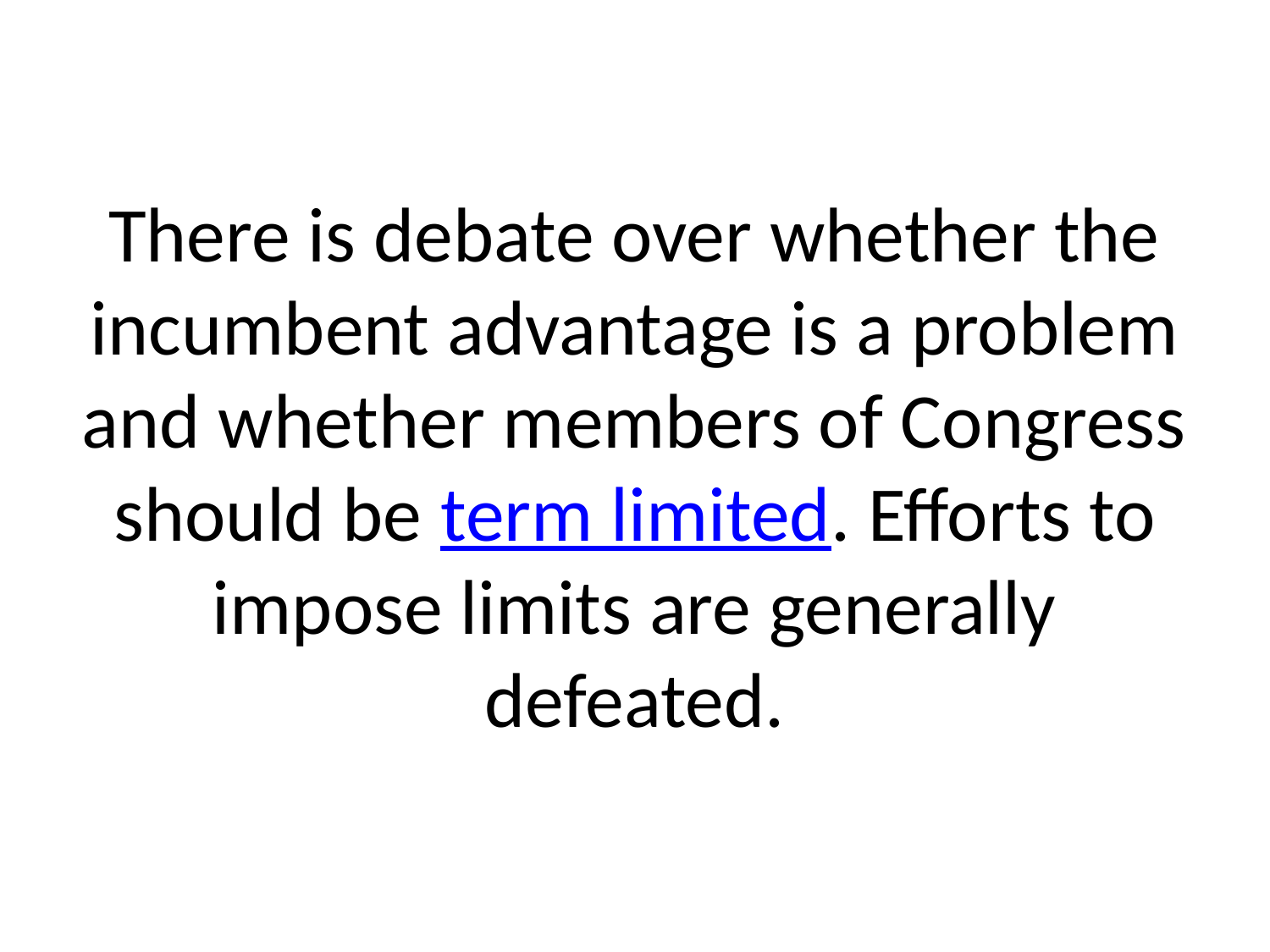

# There is debate over whether the incumbent advantage is a problem and whether members of Congress should be term limited. Efforts to impose limits are generally defeated.